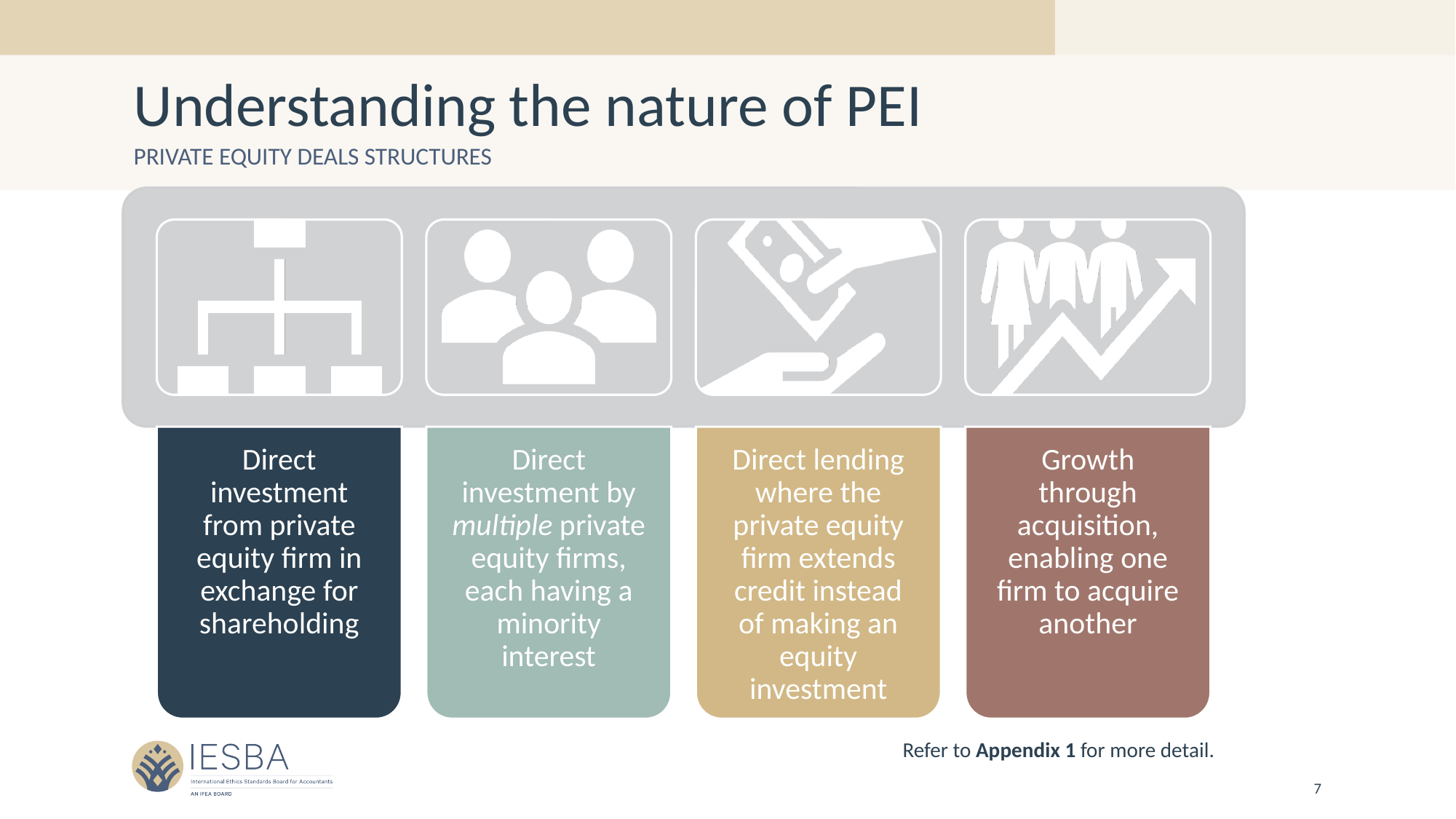

# Understanding the nature of PEI
Private equity deals structures
Direct investment from private equity firm in exchange for shareholding
Direct investment by multiple private equity firms, each having a minority interest
Direct lending where the private equity firm extends credit instead of making an equity investment
Growth through acquisition, enabling one firm to acquire another
Refer to Appendix 1 for more detail.
7